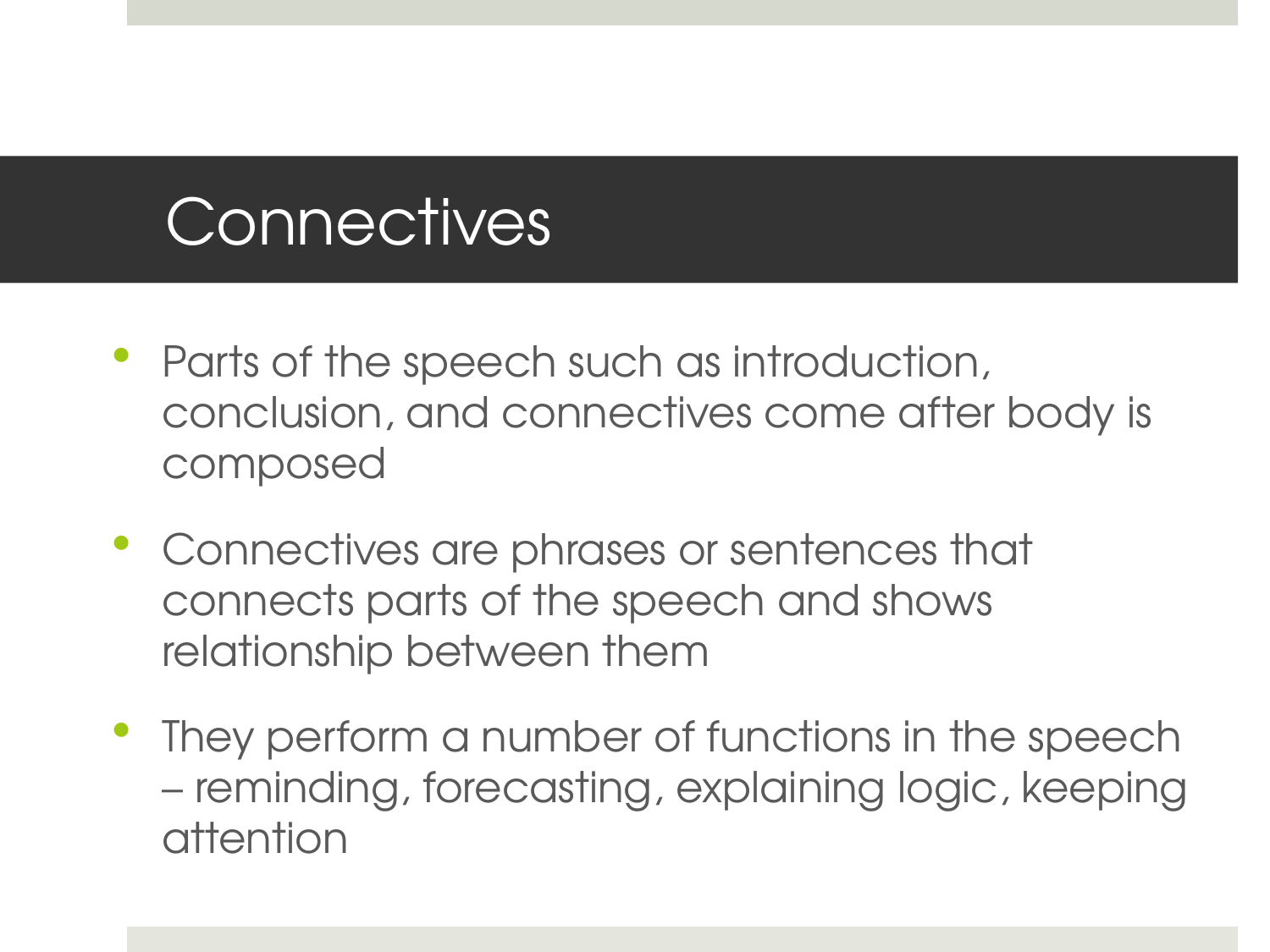

# Connectives
Parts of the speech such as introduction, conclusion, and connectives come after body is composed
Connectives are phrases or sentences that connects parts of the speech and shows relationship between them
They perform a number of functions in the speech – reminding, forecasting, explaining logic, keeping attention